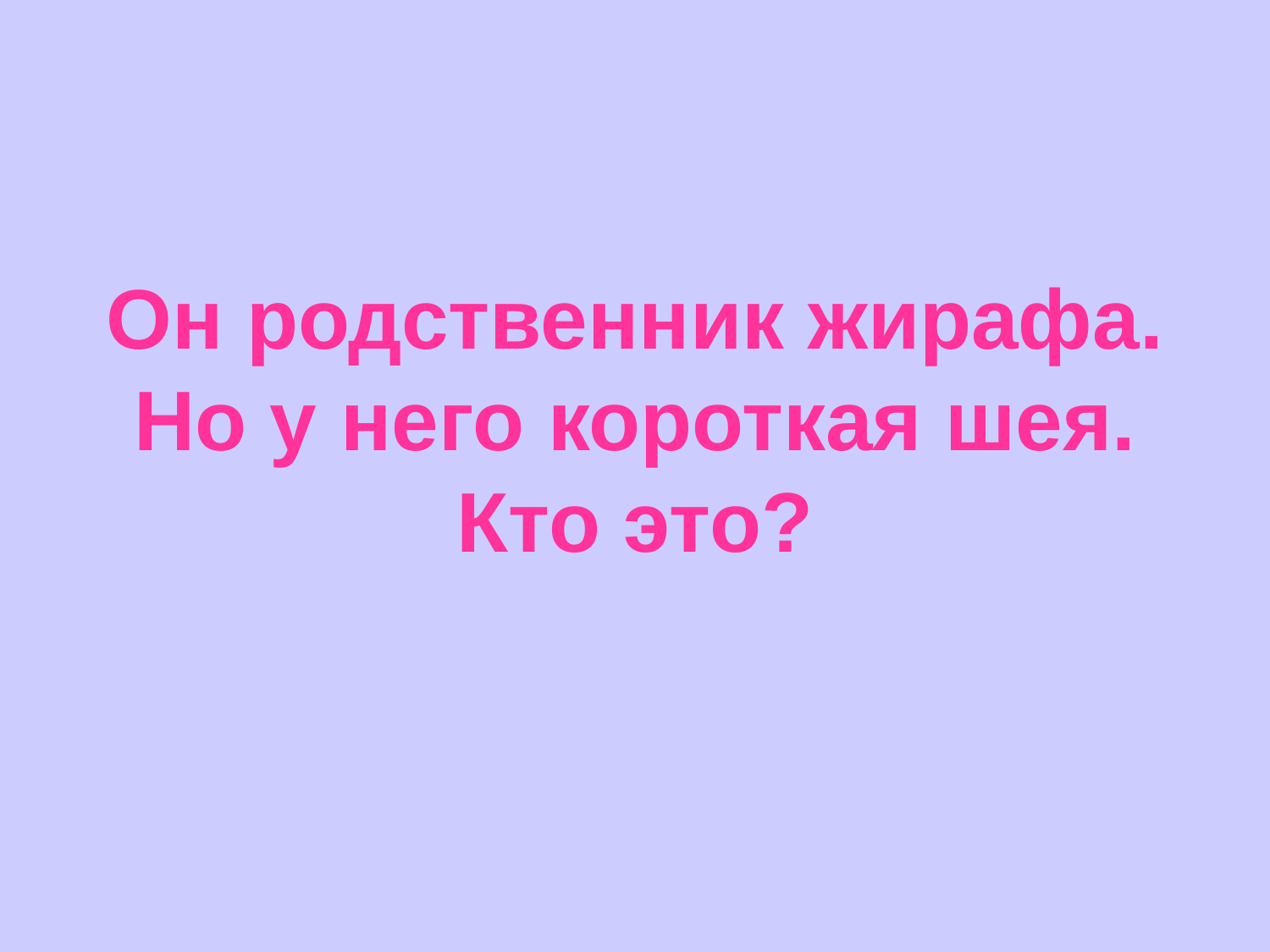

# Он родственник жирафа. Но у него короткая шея. Кто это?